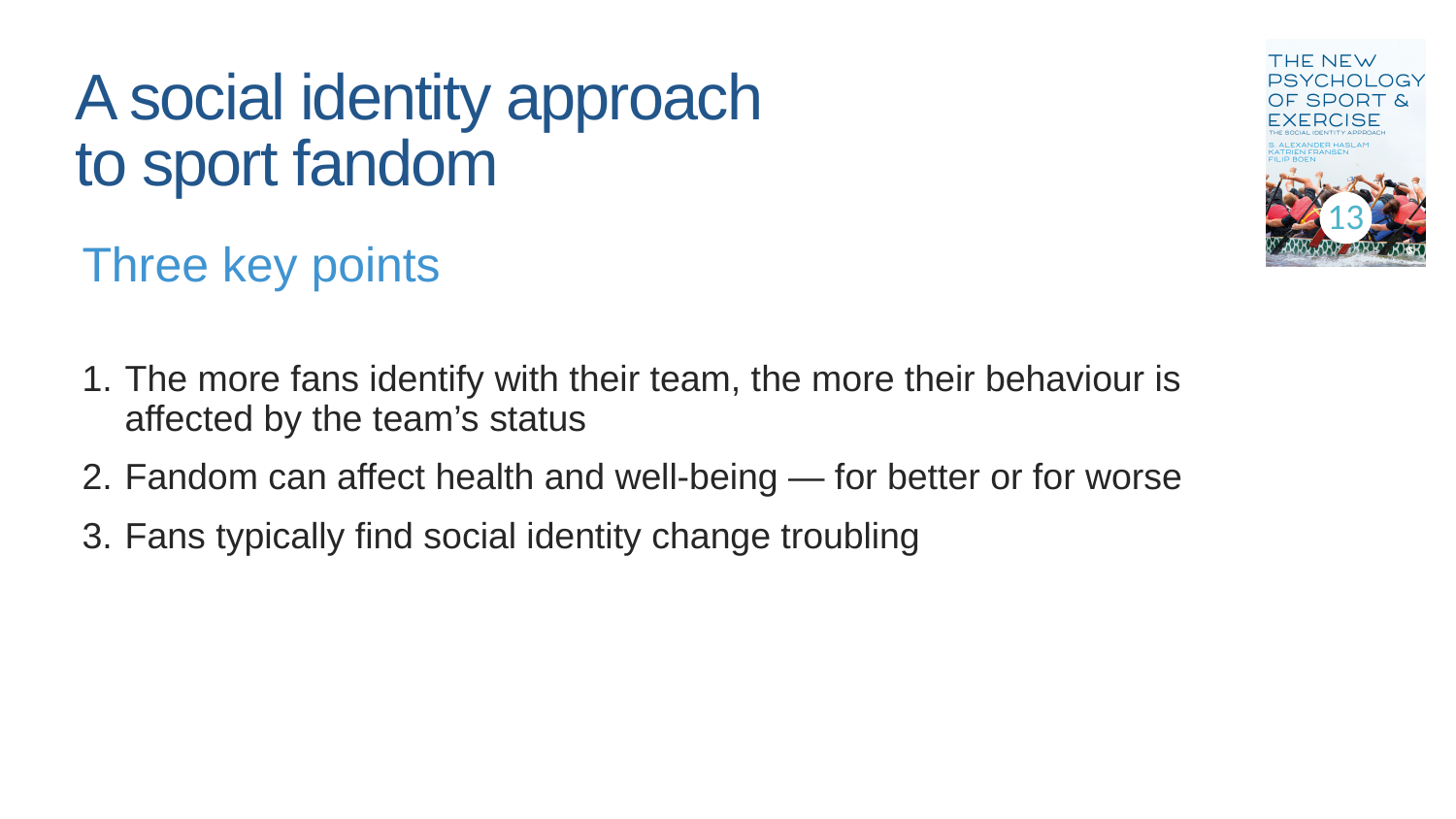

# A social identity approach to sport fandom
13
Three key points
The more fans identify with their team, the more their behaviour is affected by the team’s status
Fandom can affect health and well-being — for better or for worse
Fans typically find social identity change troubling